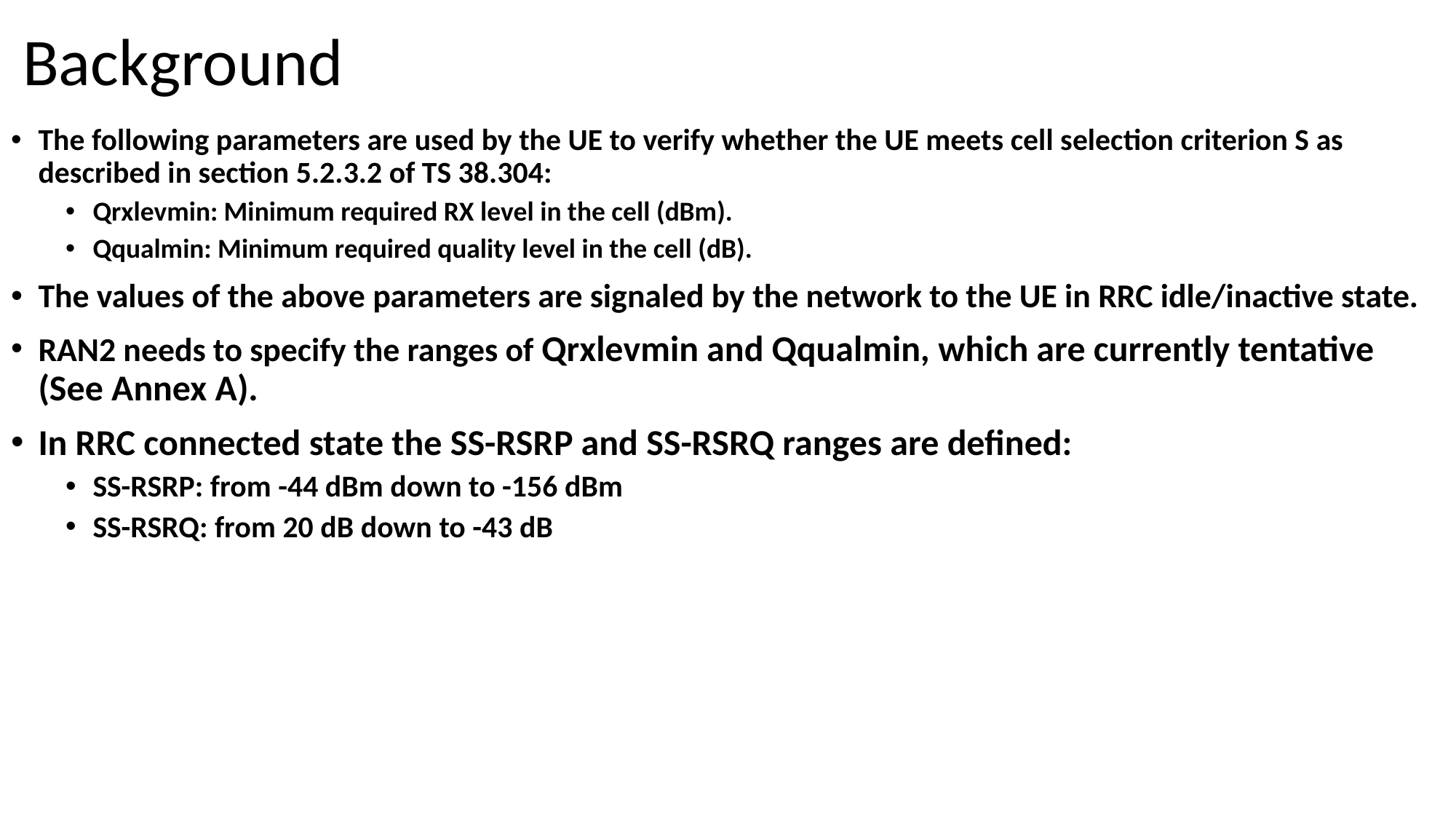

# Background
The following parameters are used by the UE to verify whether the UE meets cell selection criterion S as described in section 5.2.3.2 of TS 38.304:
Qrxlevmin: Minimum required RX level in the cell (dBm).
Qqualmin: Minimum required quality level in the cell (dB).
The values of the above parameters are signaled by the network to the UE in RRC idle/inactive state.
RAN2 needs to specify the ranges of Qrxlevmin and Qqualmin, which are currently tentative (See Annex A).
In RRC connected state the SS-RSRP and SS-RSRQ ranges are defined:
SS-RSRP: from -44 dBm down to -156 dBm
SS-RSRQ: from 20 dB down to -43 dB